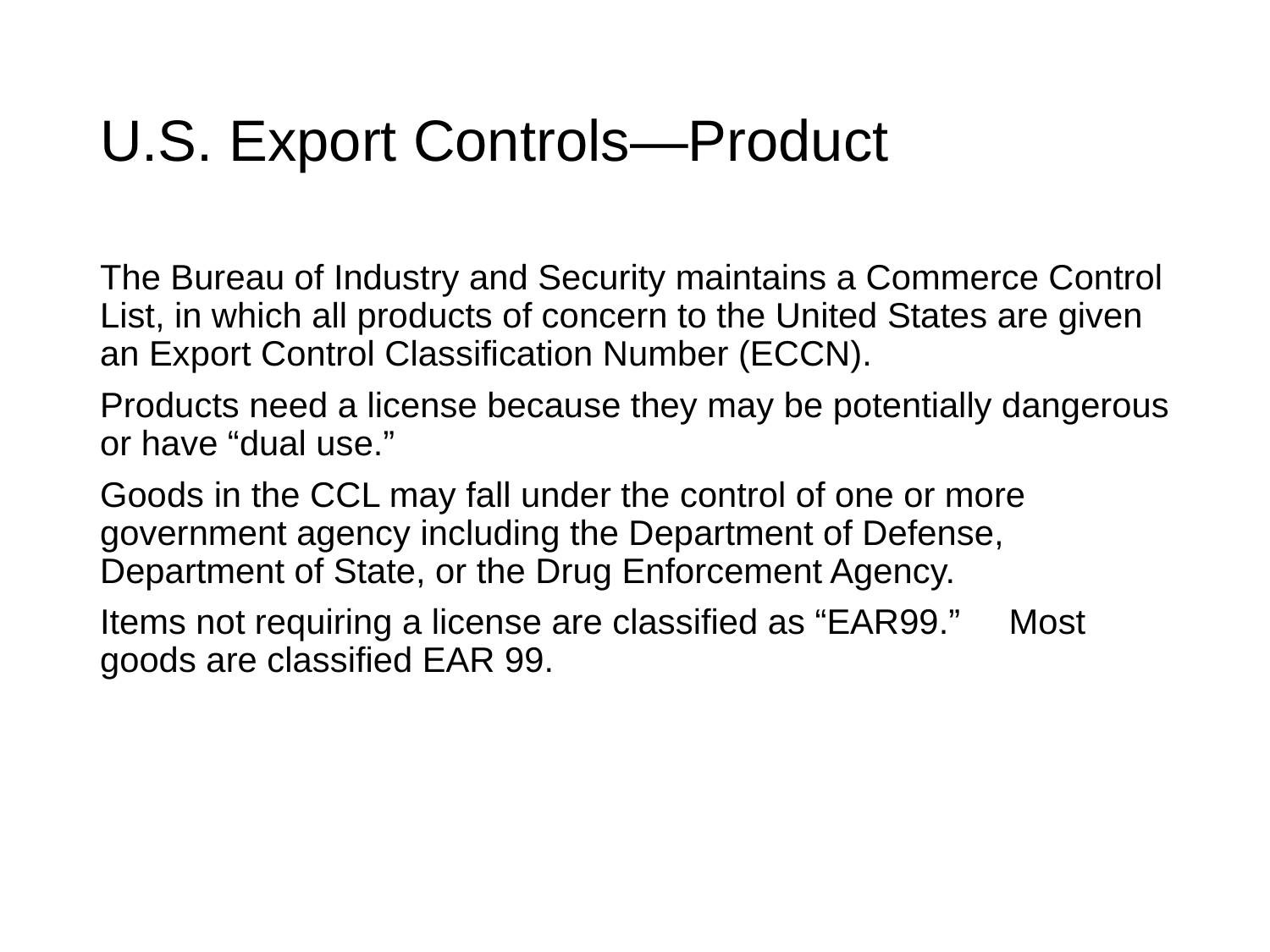

# U.S. Export Controls—Product
The Bureau of Industry and Security maintains a Commerce Control List, in which all products of concern to the United States are given an Export Control Classification Number (ECCN).
Products need a license because they may be potentially dangerous or have “dual use.”
Goods in the CCL may fall under the control of one or more government agency including the Department of Defense, Department of State, or the Drug Enforcement Agency.
Items not requiring a license are classified as “EAR99.”     Most goods are classified EAR 99.